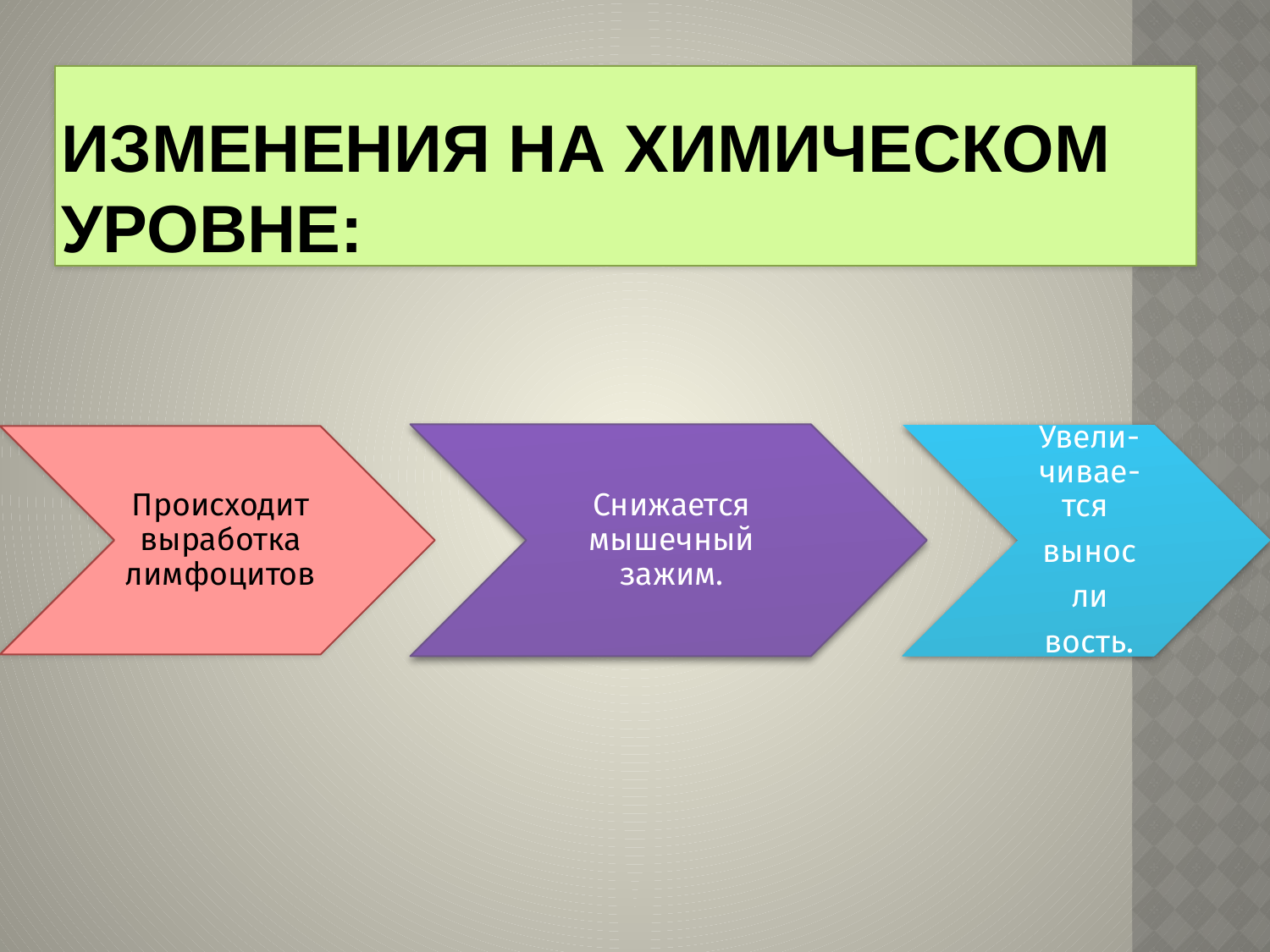

# изменения на химическом уровне:
Происходит выработка лимфоцитов
Снижается мышечный зажим.
Увели-чивае-тся
вынос
ли
вость.